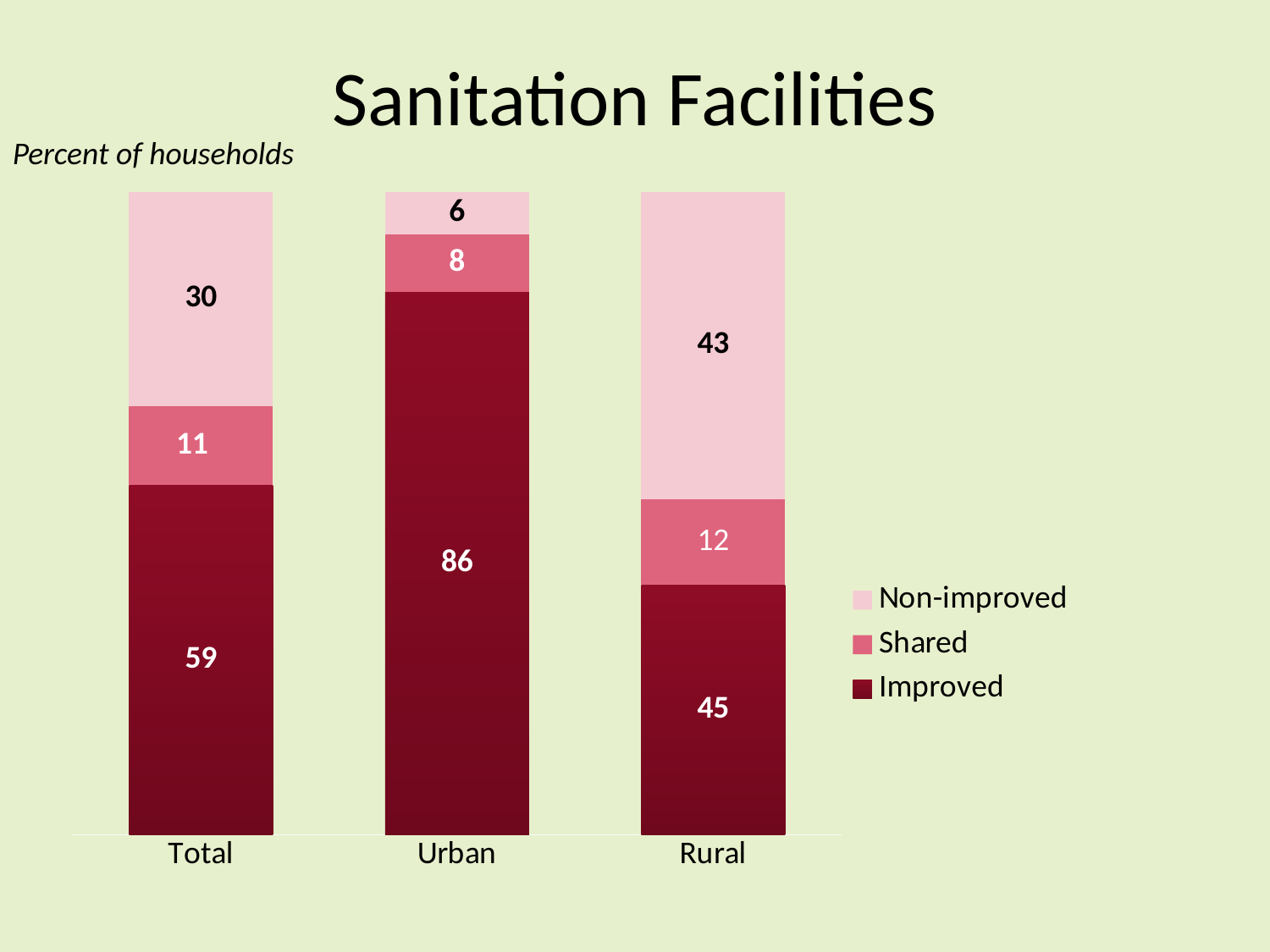

# Sanitation Facilities
Percent of households

### Chart

| Category | Improved | Shared | Non-improved |
|---|---|---|---|
| Total | 59.0 | 11.0 | 30.0 |
| Urban | 86.0 | 8.0 | 6.0 |
| Rural | 45.0 | 12.0 | 43.0 |